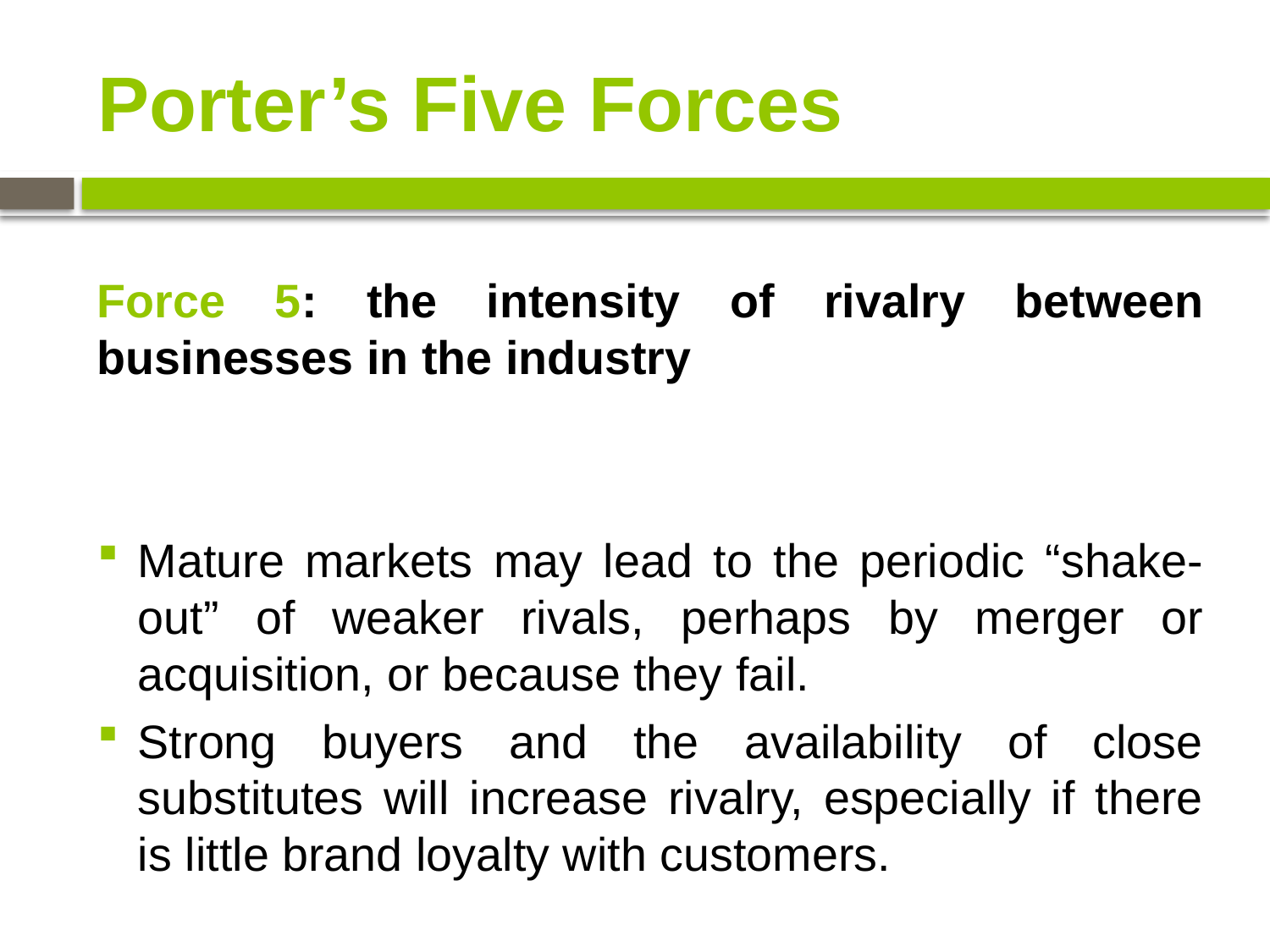

# Porter’s Five Forces
Force 5: the intensity of rivalry between businesses in the industry

Mature markets may lead to the periodic “shake-out” of weaker rivals, perhaps by merger or acquisition, or because they fail.
Strong buyers and the availability of close substitutes will increase rivalry, especially if there is little brand loyalty with customers.